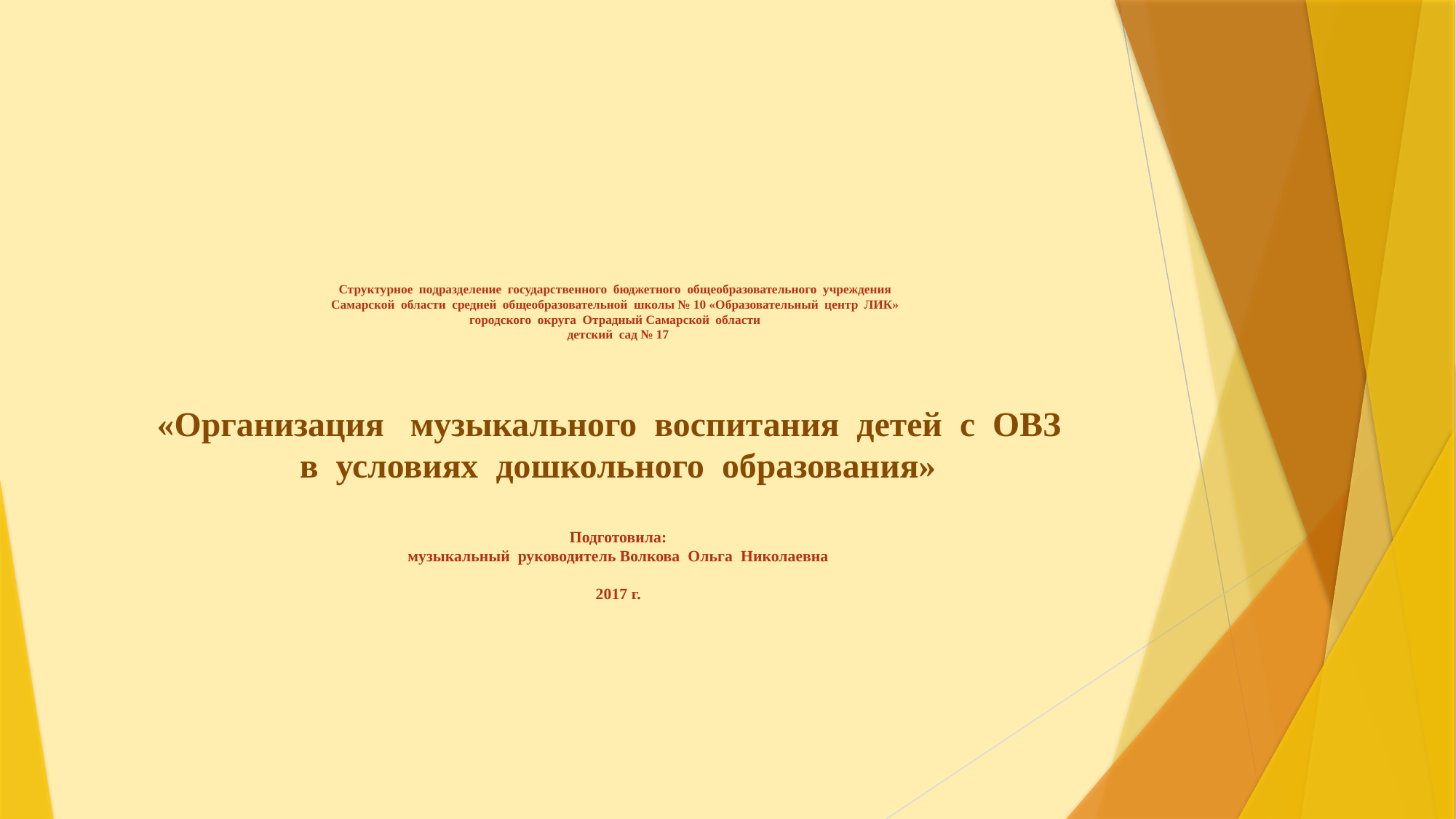

# Структурное  подразделение  государственного  бюджетного  общеобразовательного  учреждения Самарской  области  средней  общеобразовательной  школы № 10 «Образовательный  центр  ЛИК» городского  округа  Отрадный Самарской  области детский  сад № 17 «Организация   музыкального  воспитания  детей  с  ОВЗ в  условиях  дошкольного  образования» Подготовила: музыкальный  руководитель Волкова  Ольга  Николаевна 2017 г.